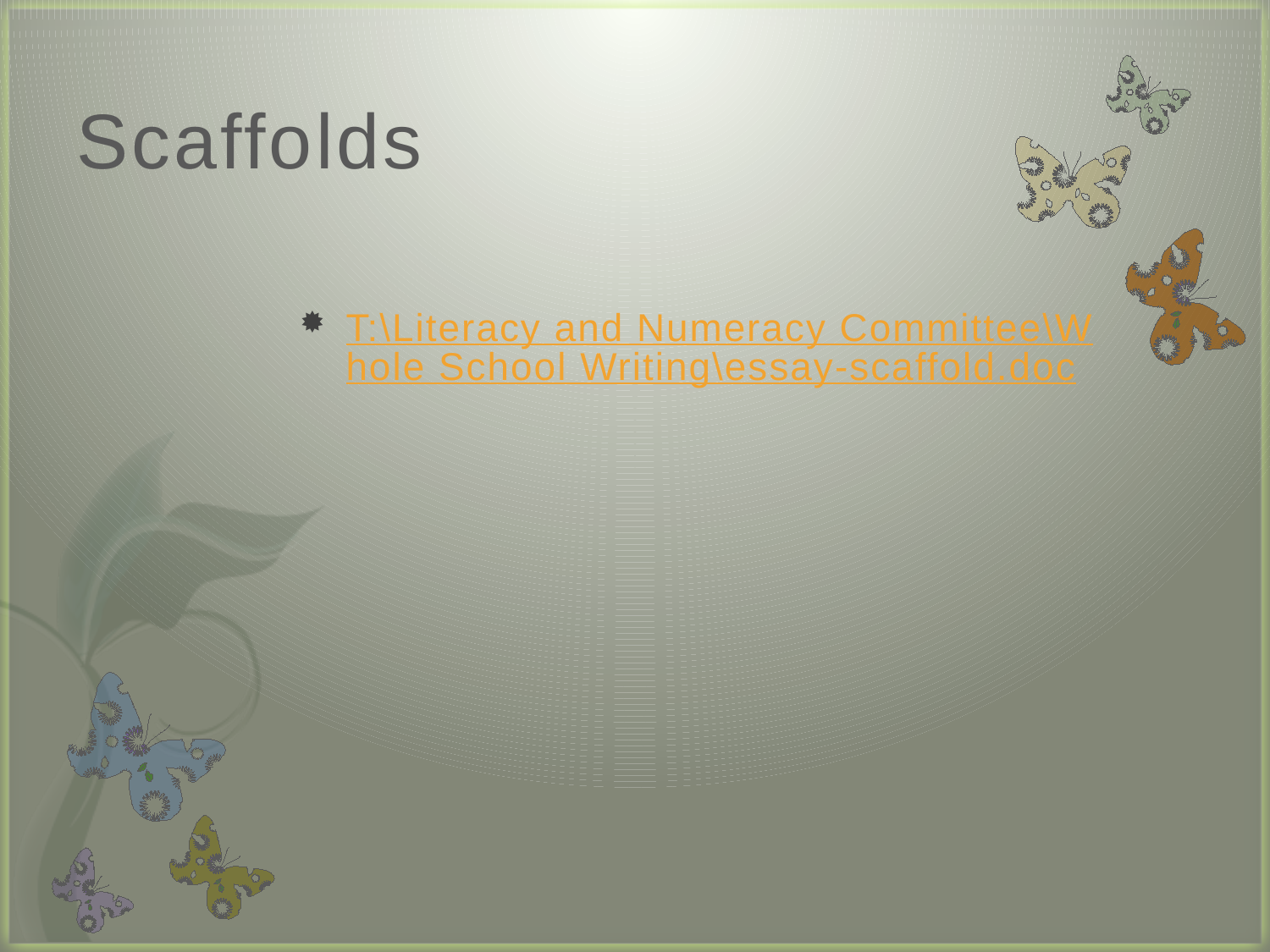

# Scaffolds
T:\Literacy and Numeracy Committee\Whole School Writing\essay-scaffold.doc